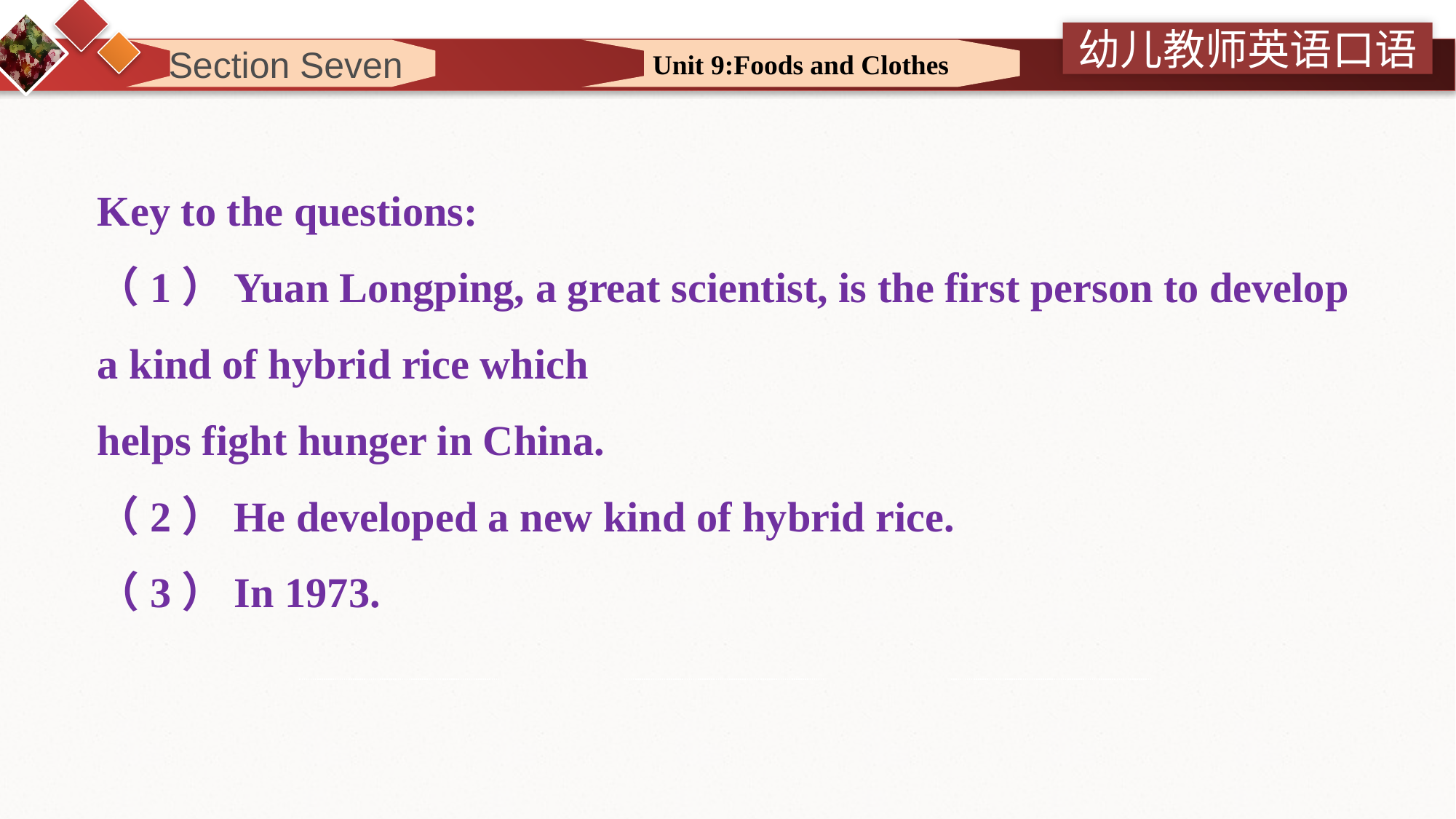

Section Seven
Unit 9:Foods and Clothes
Key to the questions:
（1）Yuan Longping, a great scientist, is the first person to develop a kind of hybrid rice which
helps fight hunger in China.
（2）He developed a new kind of hybrid rice.
（3）In 1973.